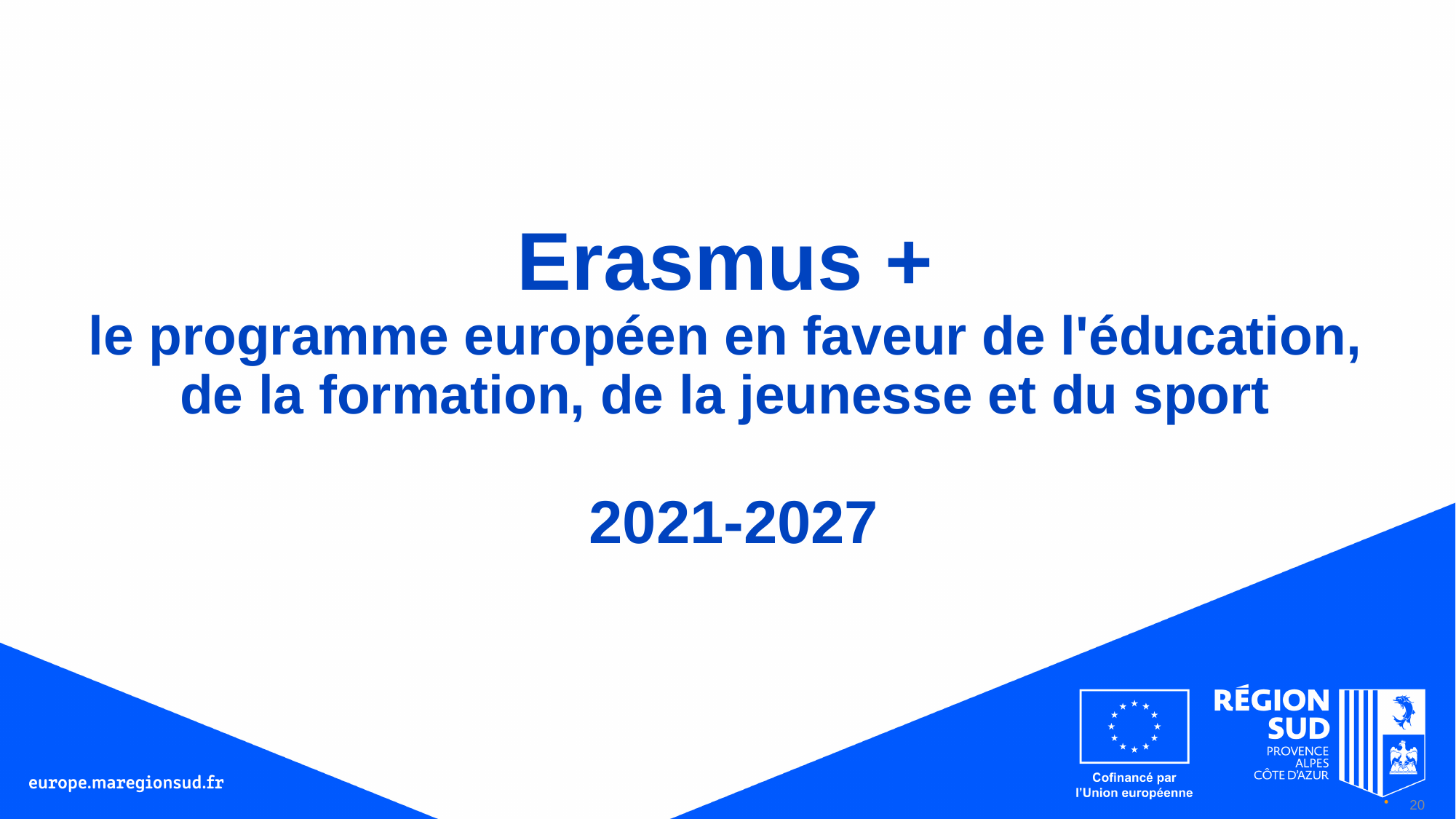

Erasmus +
le programme européen en faveur de l'éducation,
de la formation, de la jeunesse et du sport

 2021-2027
20